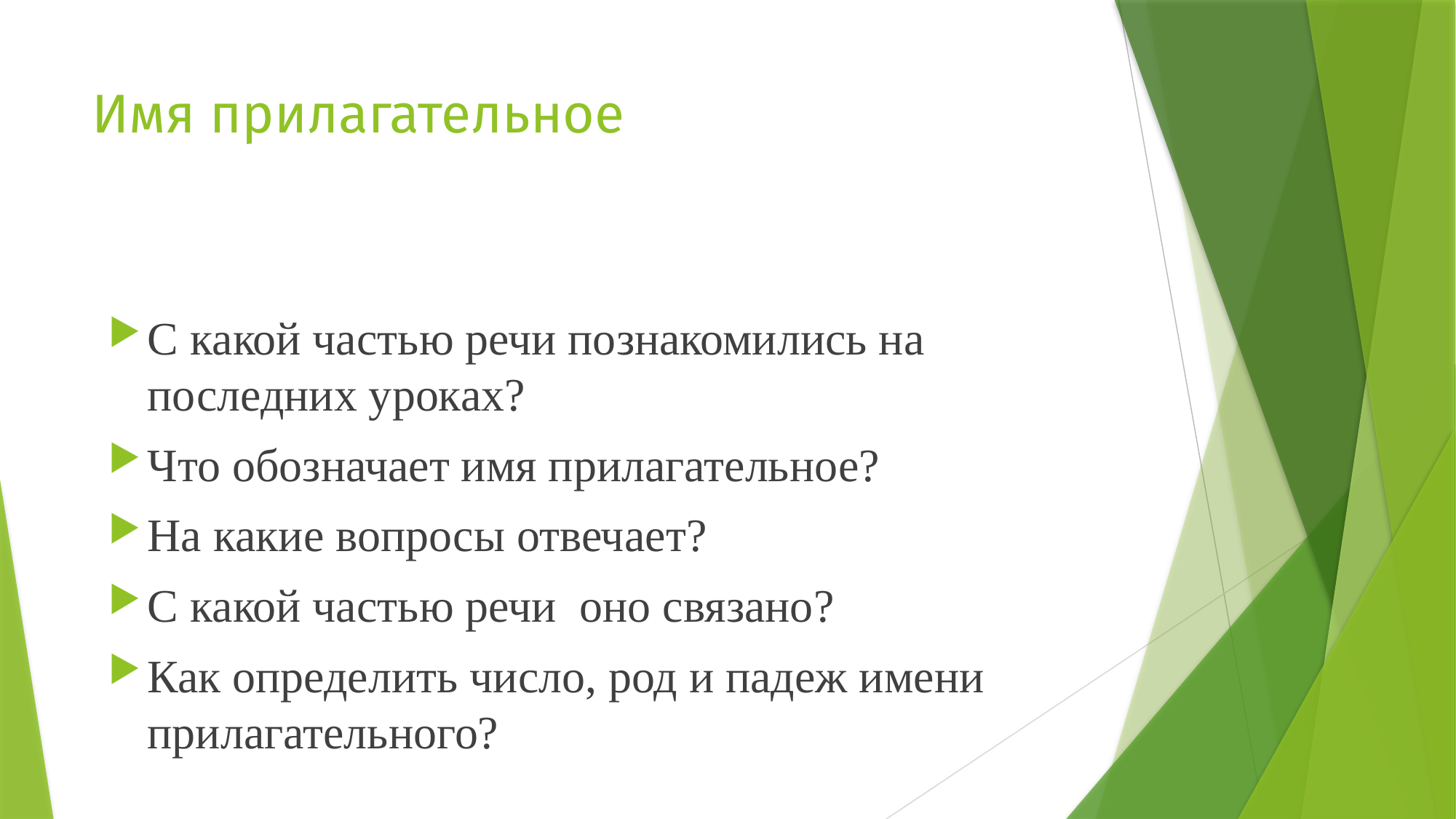

# Имя прилагательное
С какой частью речи познакомились на последних уроках?
Что обозначает имя прилагательное?
На какие вопросы отвечает?
С какой частью речи  оно связано?
Как определить число, род и падеж имени прилагательного?